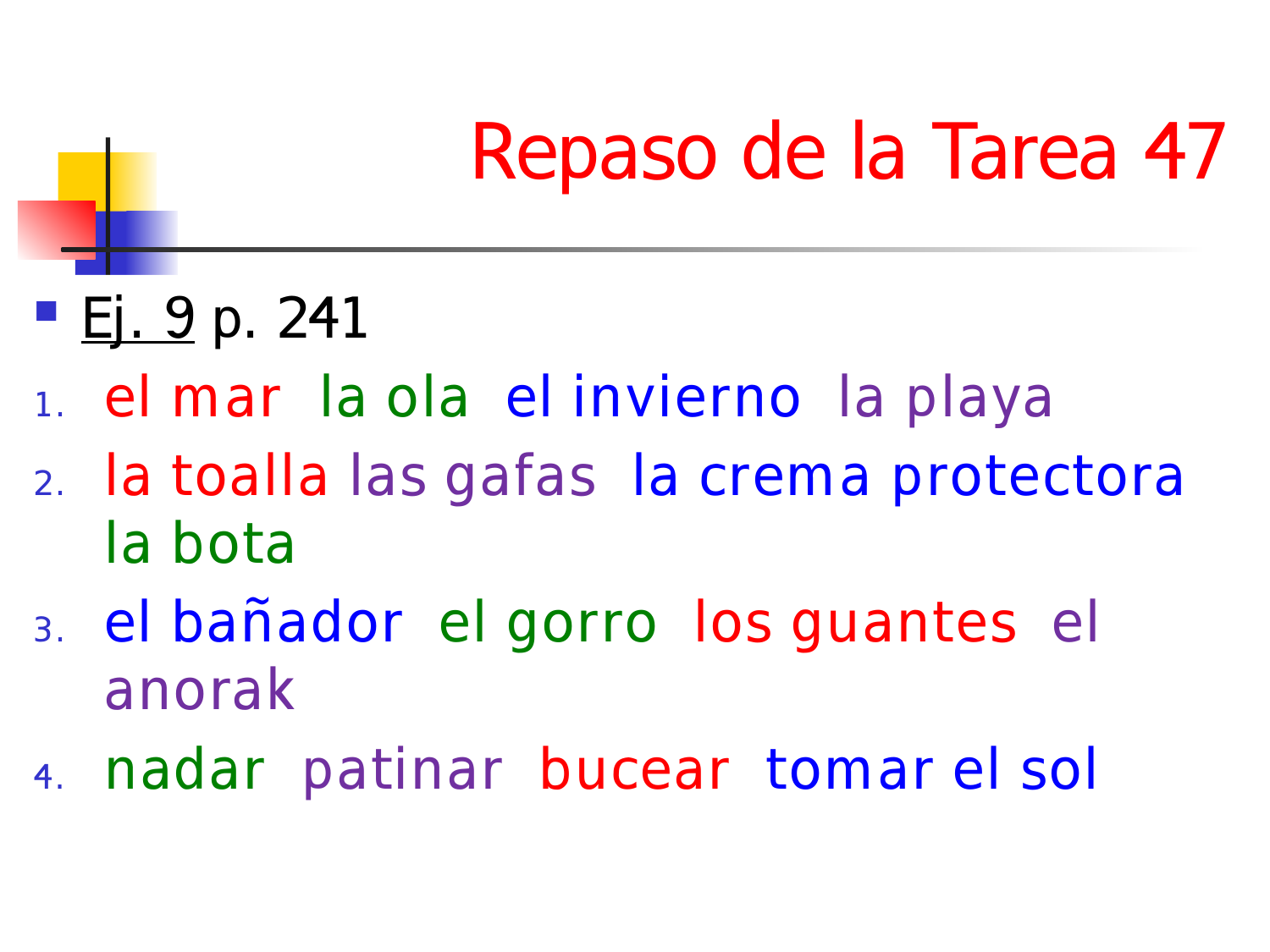

# Repaso de la Tarea 47
Ej. 9 p. 241
el mar  la ola  el invierno  la playa
la toalla las gafas  la crema protectora  la bota
el bañador  el gorro  los guantes  el anorak
nadar  patinar  bucear  tomar el sol